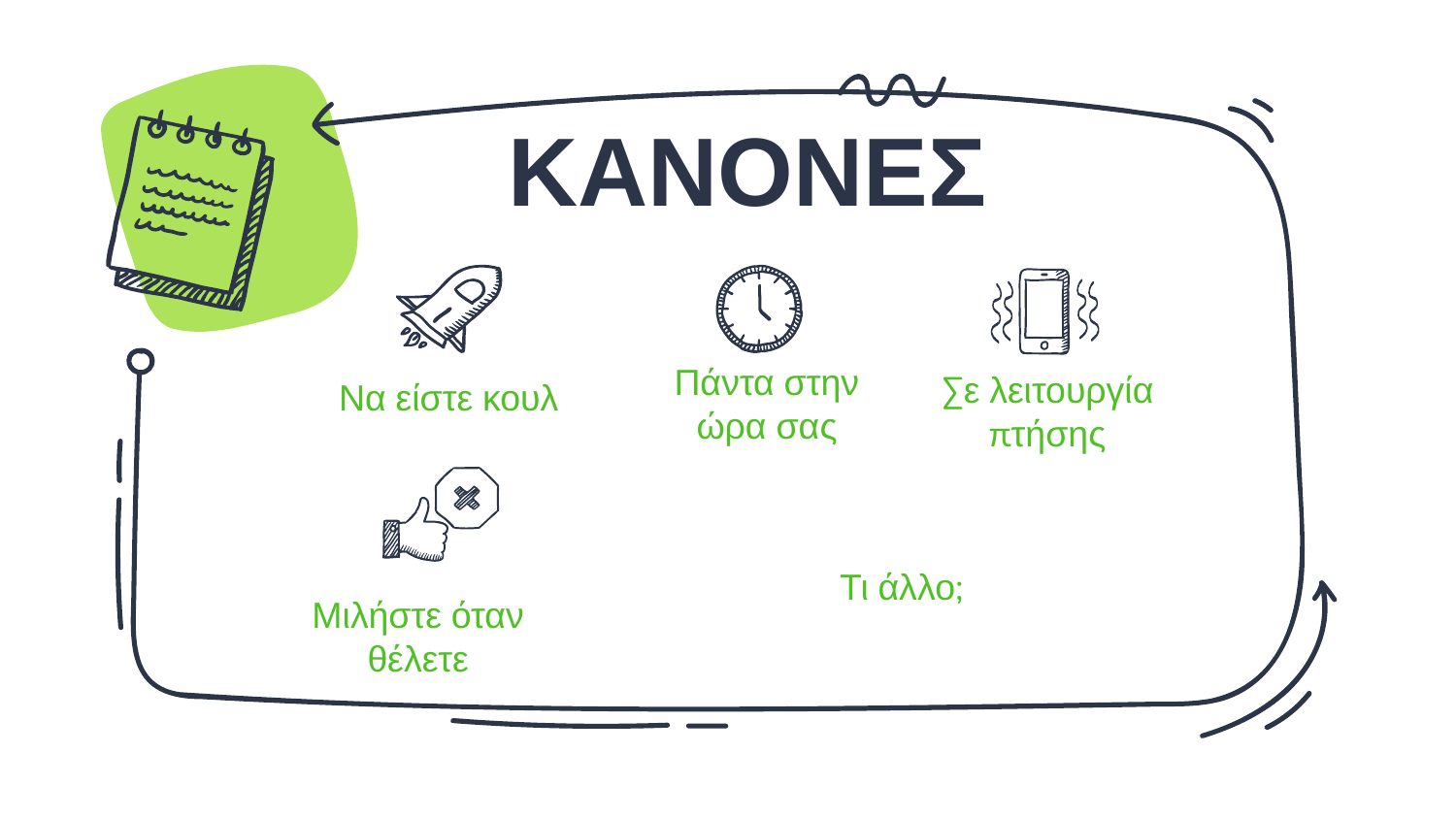

# ΚΑΝΟΝΕΣ

Πάντα στην ώρα σας
Σε λειτουργία πτήσης
Να είστε κουλ

Τι άλλο;
Μιλήστε όταν θέλετε